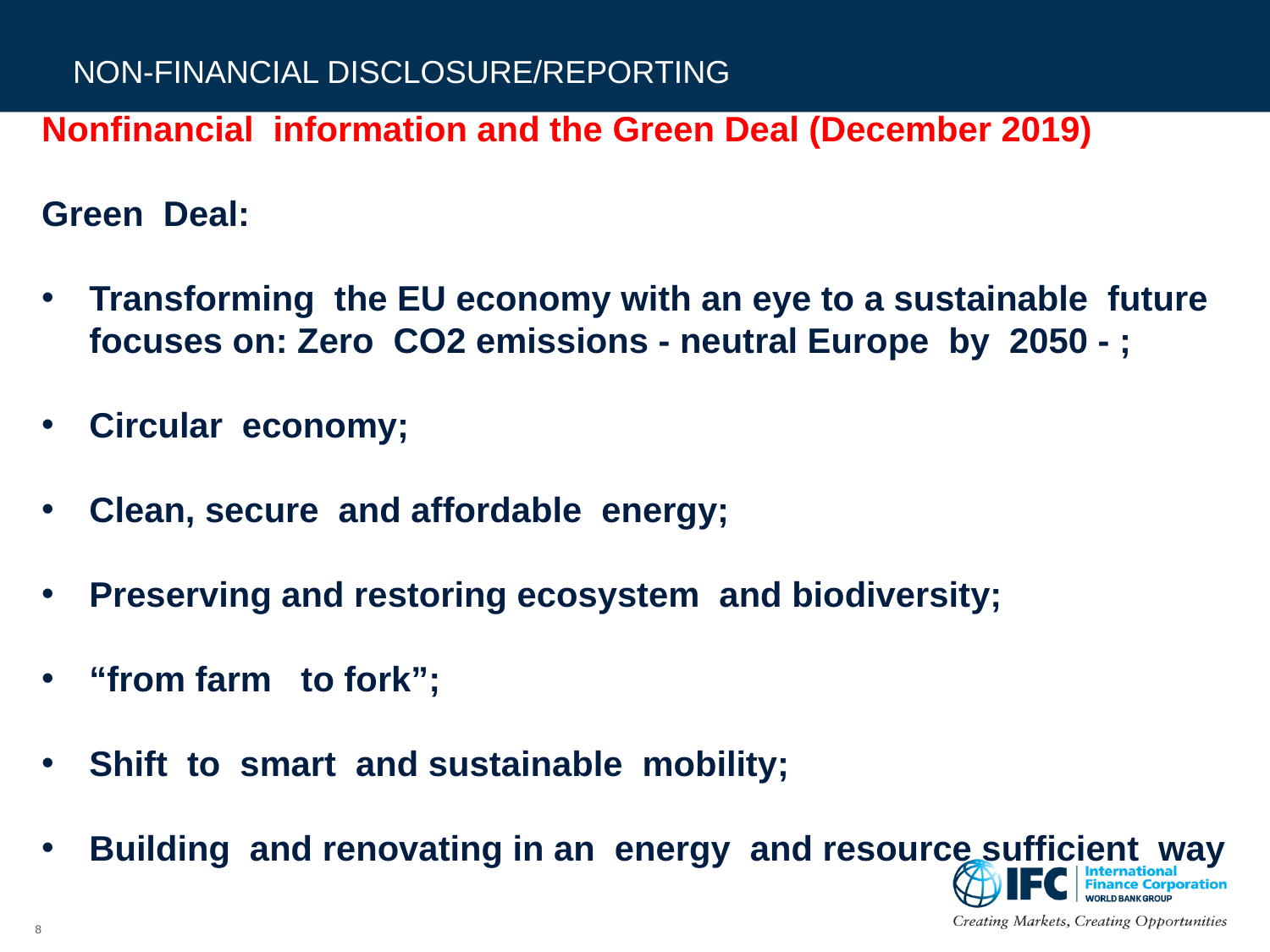

# NON-FINANCIAL DISCLOSURE/Reporting
Nonfinancial  information and the Green Deal (December 2019)

Green  Deal:

Transforming  the EU economy with an eye to a sustainable  future focuses on: Zero  CO2 emissions - neutral Europe  by  2050 - ;

Circular  economy;

Clean, secure  and affordable  energy;

Preserving and restoring ecosystem  and biodiversity;

“from farm   to fork”;

Shift  to  smart  and sustainable  mobility;

Building  and renovating in an  energy  and resource sufficient  way
8